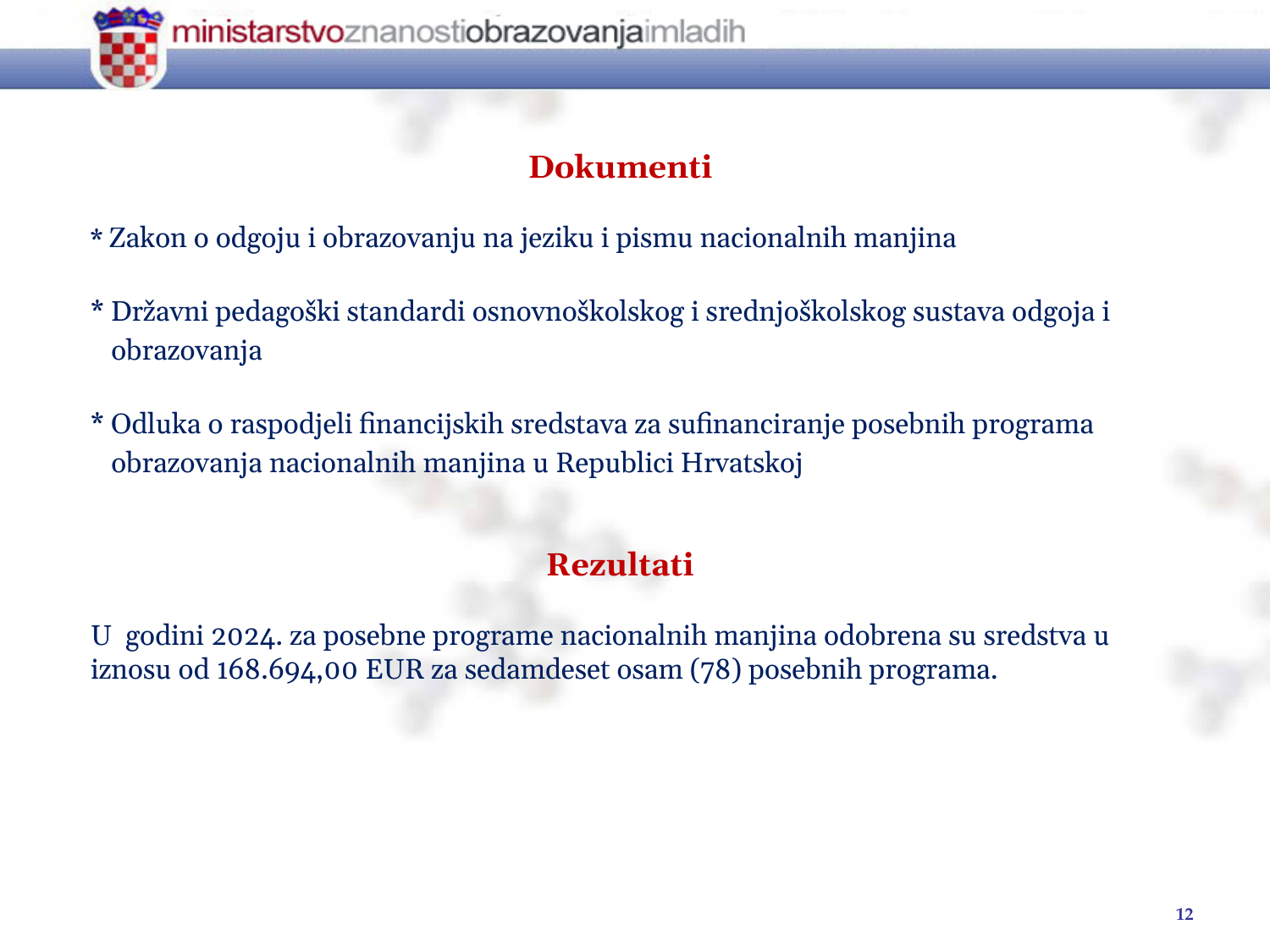

Dokumenti
* Zakon o odgoju i obrazovanju na jeziku i pismu nacionalnih manjina
* Državni pedagoški standardi osnovnoškolskog i srednjoškolskog sustava odgoja i
   obrazovanja
* Odluka o raspodjeli financijskih sredstava za sufinanciranje posebnih programa
   obrazovanja nacionalnih manjina u Republici Hrvatskoj
Rezultati
U  godini 2024. za posebne programe nacionalnih manjina odobrena su sredstva u iznosu od 168.694,00 EUR za sedamdeset osam (78) posebnih programa.

12